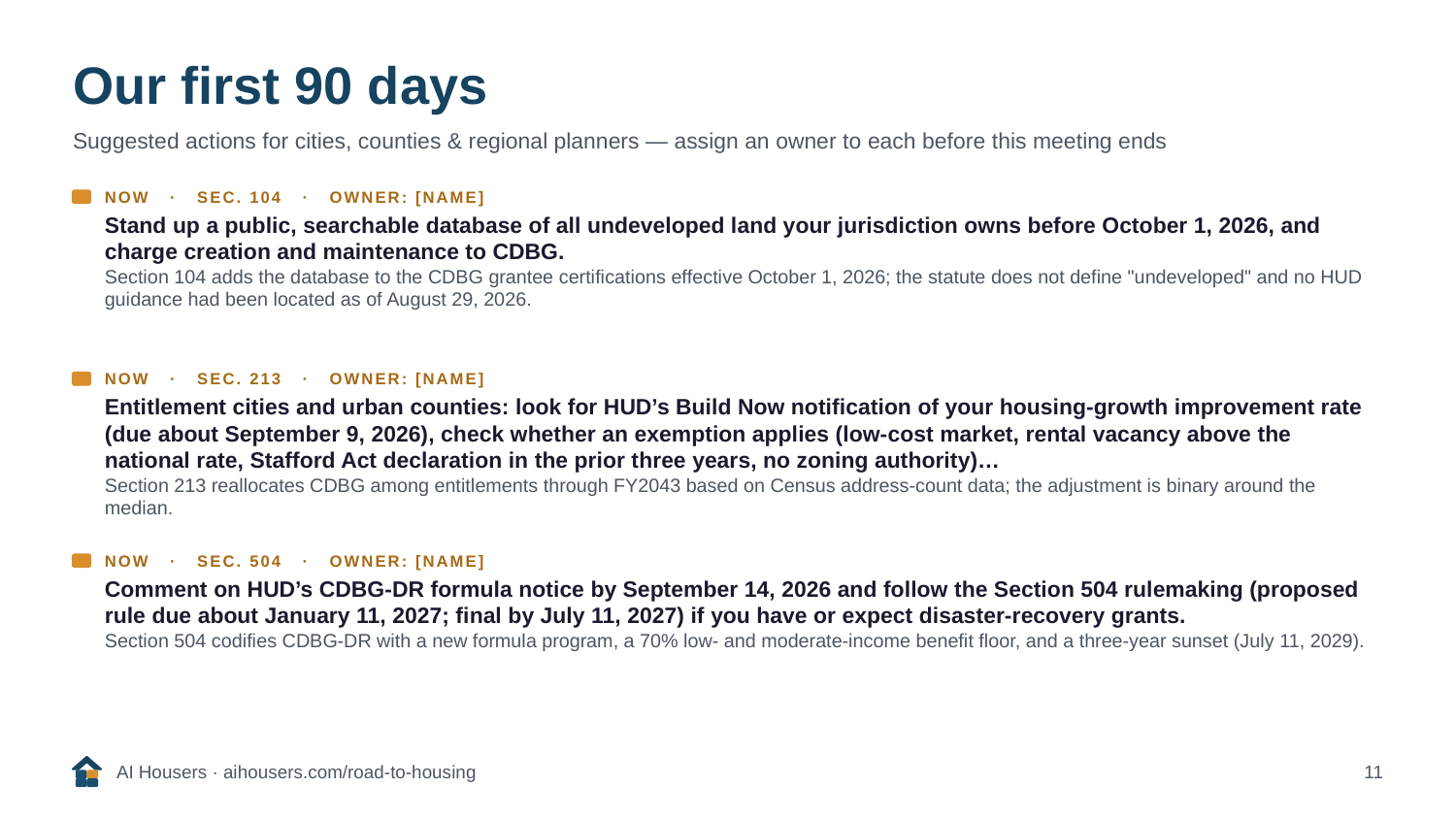

Our first 90 days
Suggested actions for cities, counties & regional planners — assign an owner to each before this meeting ends
NOW   ·   SEC. 104   ·   OWNER: [NAME]

Stand up a public, searchable database of all undeveloped land your jurisdiction owns before October 1, 2026, and charge creation and maintenance to CDBG.
Section 104 adds the database to the CDBG grantee certifications effective October 1, 2026; the statute does not define "undeveloped" and no HUD guidance had been located as of August 29, 2026.
NOW   ·   SEC. 213   ·   OWNER: [NAME]

Entitlement cities and urban counties: look for HUD’s Build Now notification of your housing-growth improvement rate (due about September 9, 2026), check whether an exemption applies (low-cost market, rental vacancy above the national rate, Stafford Act declaration in the prior three years, no zoning authority)…
Section 213 reallocates CDBG among entitlements through FY2043 based on Census address-count data; the adjustment is binary around the median.
NOW   ·   SEC. 504   ·   OWNER: [NAME]

Comment on HUD’s CDBG-DR formula notice by September 14, 2026 and follow the Section 504 rulemaking (proposed rule due about January 11, 2027; final by July 11, 2027) if you have or expect disaster-recovery grants.
Section 504 codifies CDBG-DR with a new formula program, a 70% low- and moderate-income benefit floor, and a three-year sunset (July 11, 2029).
AI Housers · aihousers.com/road-to-housing
11